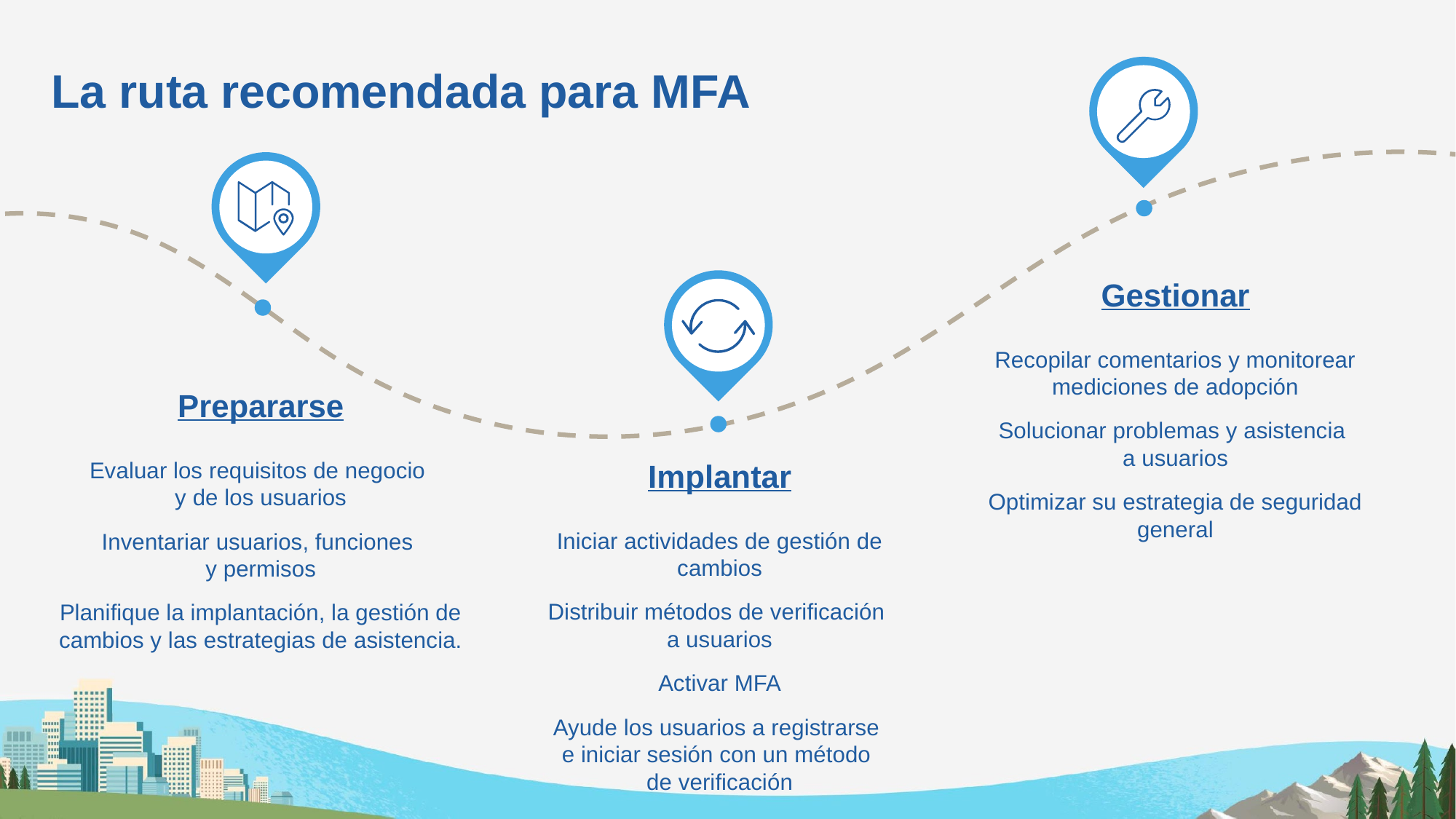

# La ruta recomendada para MFA

Gestionar

Recopilar comentarios y monitorear mediciones de adopción
Solucionar problemas y asistencia
a usuarios
Optimizar su estrategia de seguridad general

Prepararse

Evaluar los requisitos de negocio
y de los usuarios
Inventariar usuarios, funciones
y permisos
Planifique la implantación, la gestión de cambios y las estrategias de asistencia.
Implantar

Iniciar actividades de gestión de cambios
Distribuir métodos de verificación
a usuarios
Activar MFA
Ayude los usuarios a registrarse
e iniciar sesión con un método
de verificación